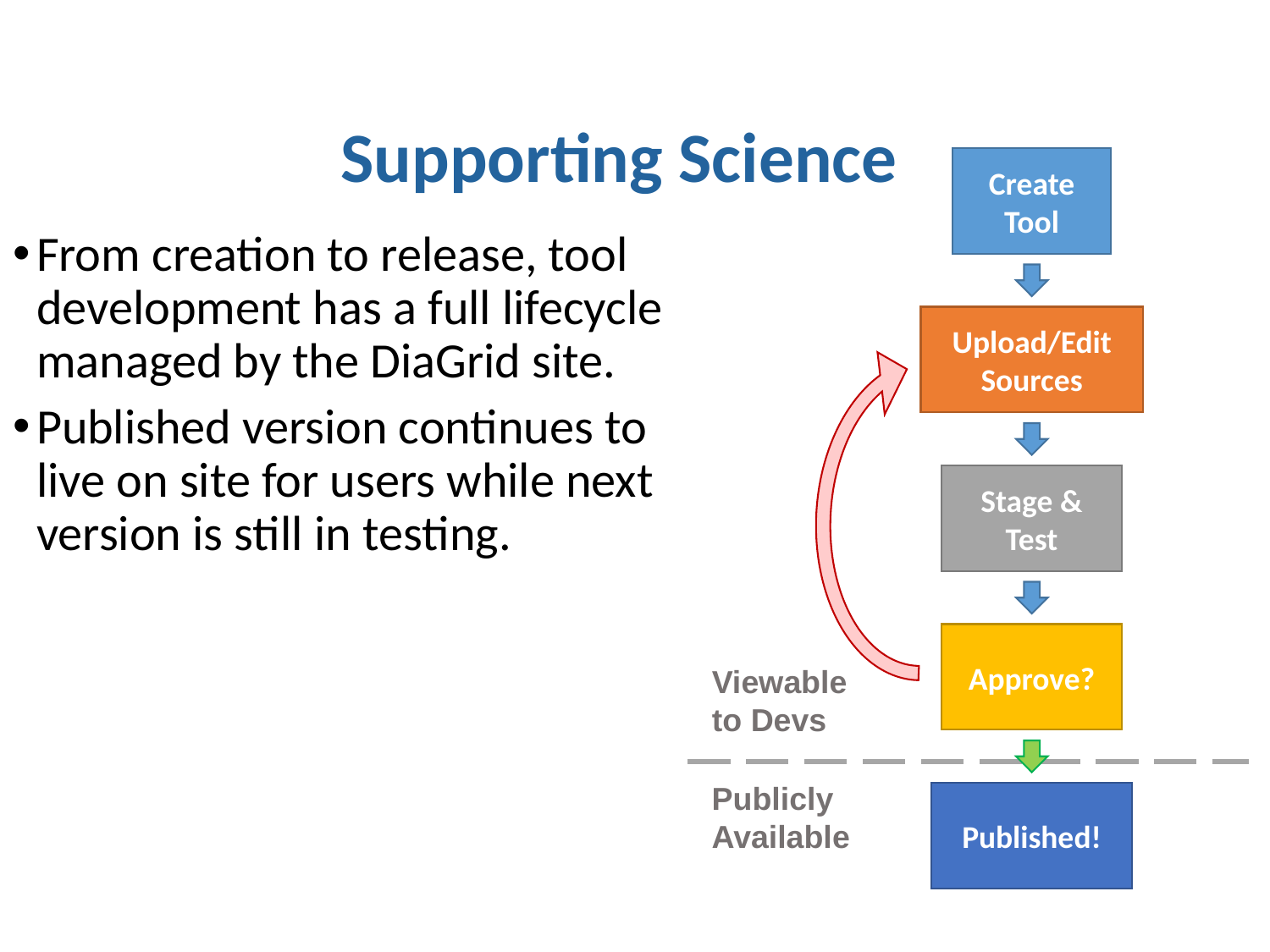

Supporting Science
Create
Tool
From creation to release, tool development has a full lifecycle managed by the DiaGrid site.
Published version continues to live on site for users while next version is still in testing.

Upload/Edit
Sources

Stage & Test

Approve?
Viewable
to Devs

Publicly
Available
Published!